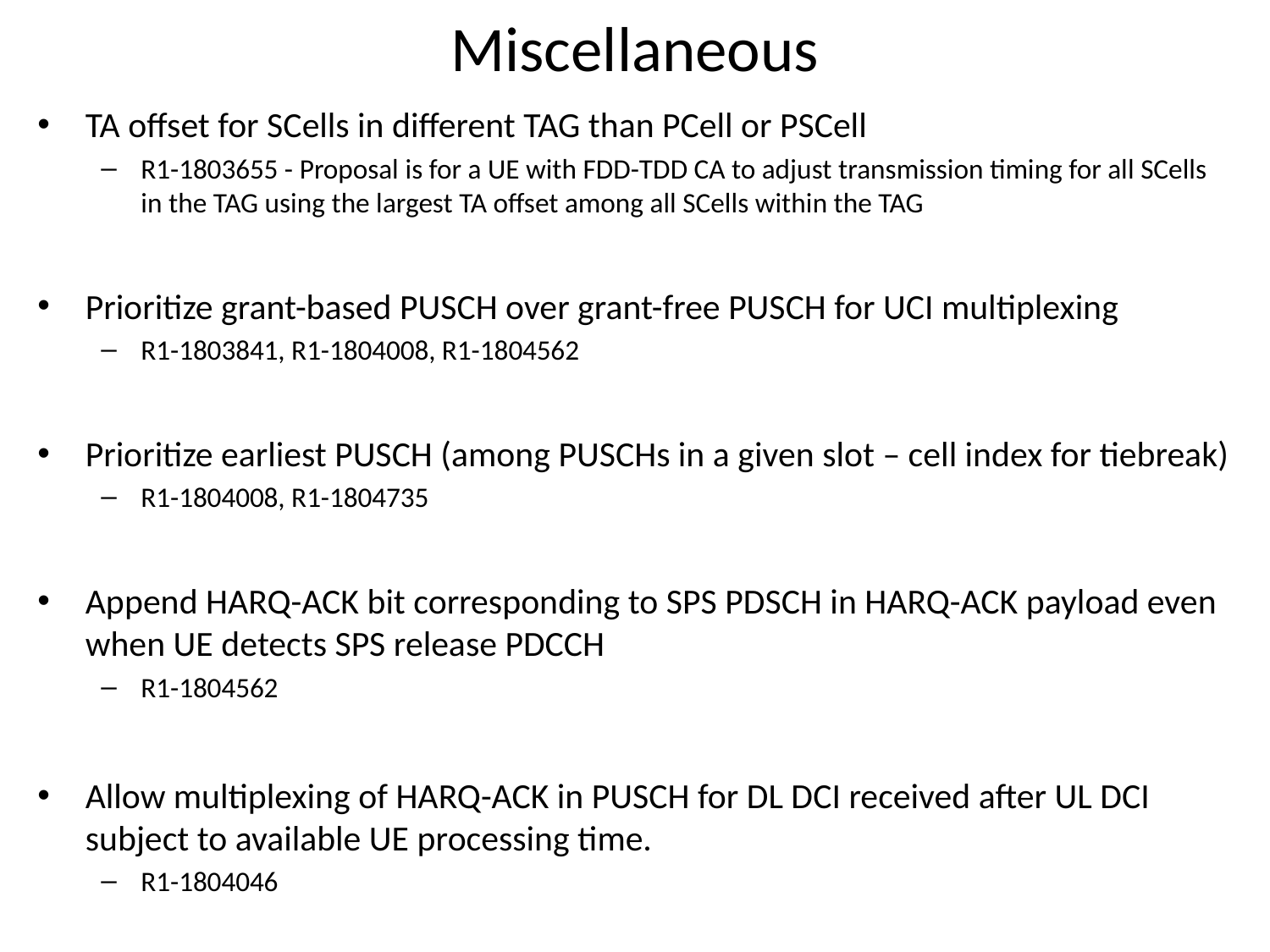

# Miscellaneous
TA offset for SCells in different TAG than PCell or PSCell
R1-1803655 - Proposal is for a UE with FDD-TDD CA to adjust transmission timing for all SCells in the TAG using the largest TA offset among all SCells within the TAG

Prioritize grant-based PUSCH over grant-free PUSCH for UCI multiplexing
R1-1803841, R1-1804008, R1-1804562

Prioritize earliest PUSCH (among PUSCHs in a given slot – cell index for tiebreak)
R1-1804008, R1-1804735

Append HARQ-ACK bit corresponding to SPS PDSCH in HARQ-ACK payload even when UE detects SPS release PDCCH
R1-1804562

Allow multiplexing of HARQ-ACK in PUSCH for DL DCI received after UL DCI subject to available UE processing time.
R1-1804046